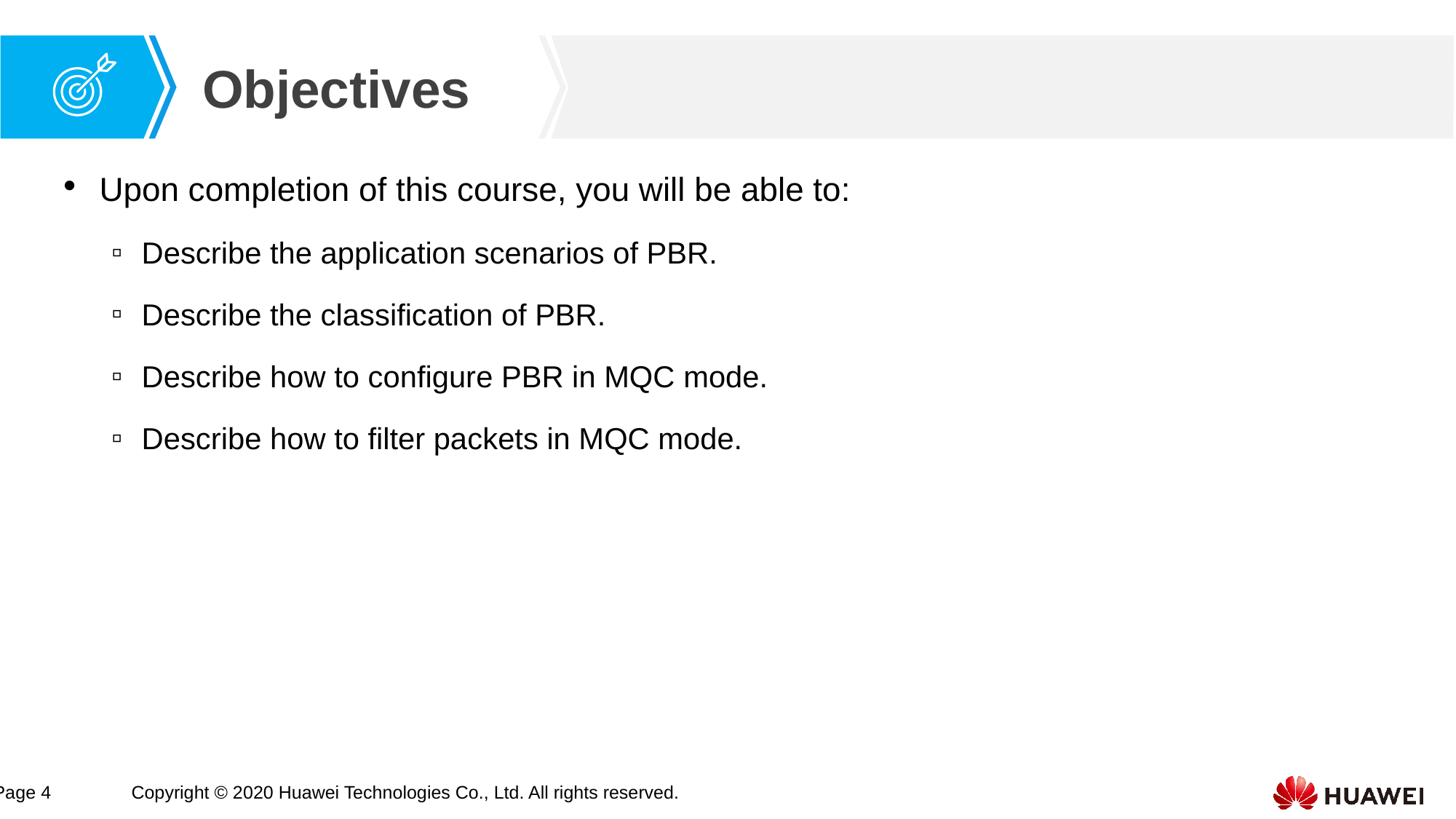

Upon completion of this course, you will be able to:
Describe the application scenarios of PBR.
Describe the classification of PBR.
Describe how to configure PBR in MQC mode.
Describe how to filter packets in MQC mode.